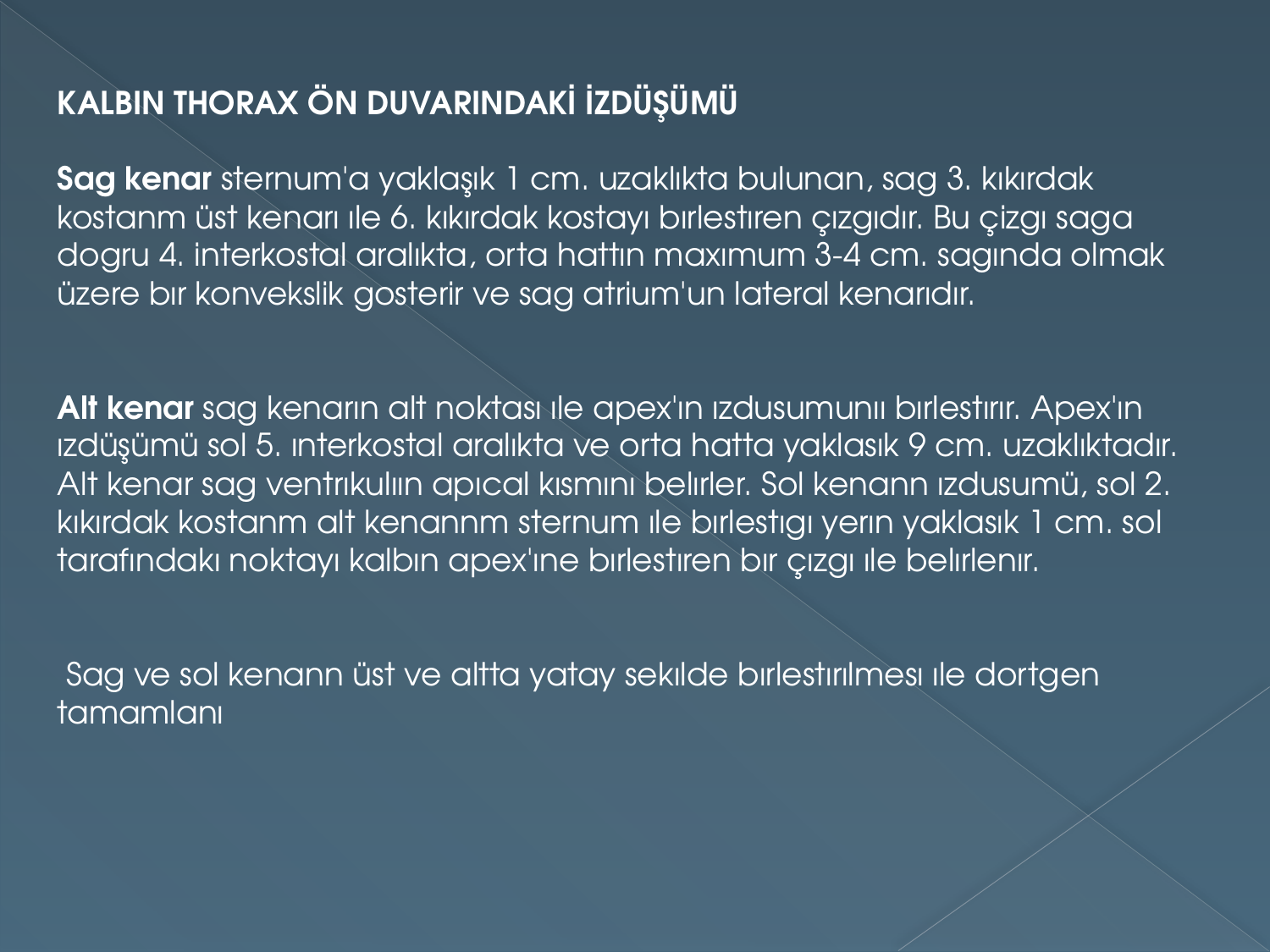

KALBIN THORAX ÖN DUVARINDAKİ İZDÜŞÜMÜ

Sag kenar sternum'a yaklaşık 1 cm. uzaklıkta bulunan, sag 3. kıkırdak kostanm üst kenarı ıle 6. kıkırdak kostayı bırlestıren çızgıdır. Bu çizgı saga dogru 4. interkostal aralıkta, orta hattın maxımum 3-4 cm. sagında olmak üzere bır konvekslik gosterir ve sag atrium'un lateral kenarıdır.

Alt kenar sag kenarın alt noktası ıle apex'ın ızdusumunıı bırlestırır. Apex'ın ızdüşümü sol 5. ınterkostal aralıkta ve orta hatta yaklasık 9 cm. uzaklıktadır. Alt kenar sag ventrıkulıın apıcal kısmını belırler. Sol kenann ızdusumü, sol 2. kıkırdak kostanm alt kenannm sternum ıle bırlestıgı yerın yaklasık 1 cm. sol tarafındakı noktayı kalbın apex'ıne bırlestıren bır çızgı ıle belırlenır.

 Sag ve sol kenann üst ve altta yatay sekılde bırlestırılmesı ıle dortgen tamamlanı